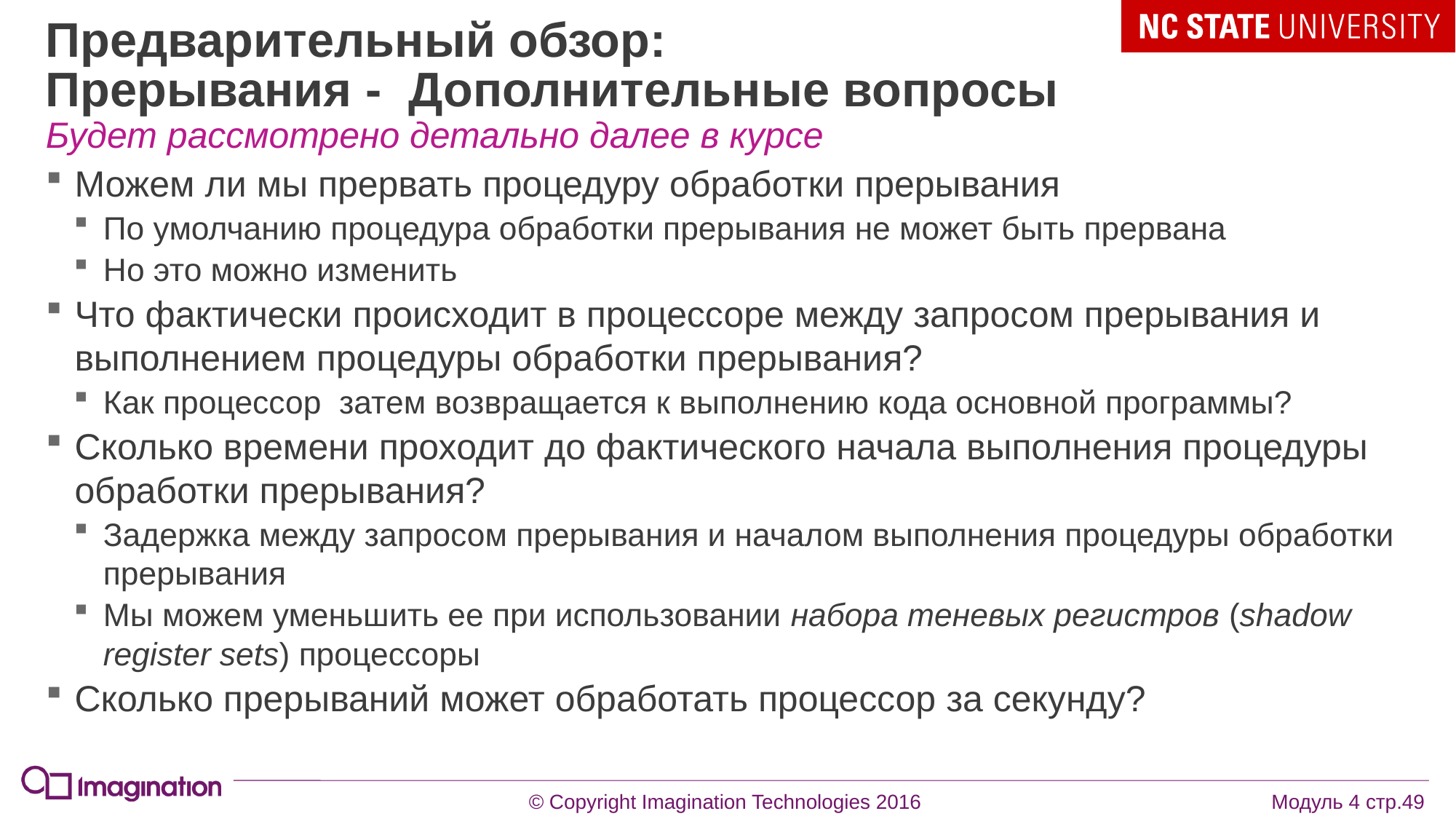

# Предварительный обзор: Прерывания -  Дополнительные вопросы
Будет рассмотрено детально далее в курсе
Можем ли мы прервать процедуру обработки прерывания
По умолчанию процедура обработки прерывания не может быть прервана
Но это можно изменить
Что фактически происходит в процессоре между запросом прерывания и выполнением процедуры обработки прерывания?
Как процессор  затем возвращается к выполнению кода основной программы?
Сколько времени проходит до фактического начала выполнения процедуры обработки прерывания?
Задержка между запросом прерывания и началом выполнения процедуры обработки прерывания
Мы можем уменьшить ее при использовании набора теневых регистров (shadow register sets) процессоры
Сколько прерываний может обработать процессор за секунду?